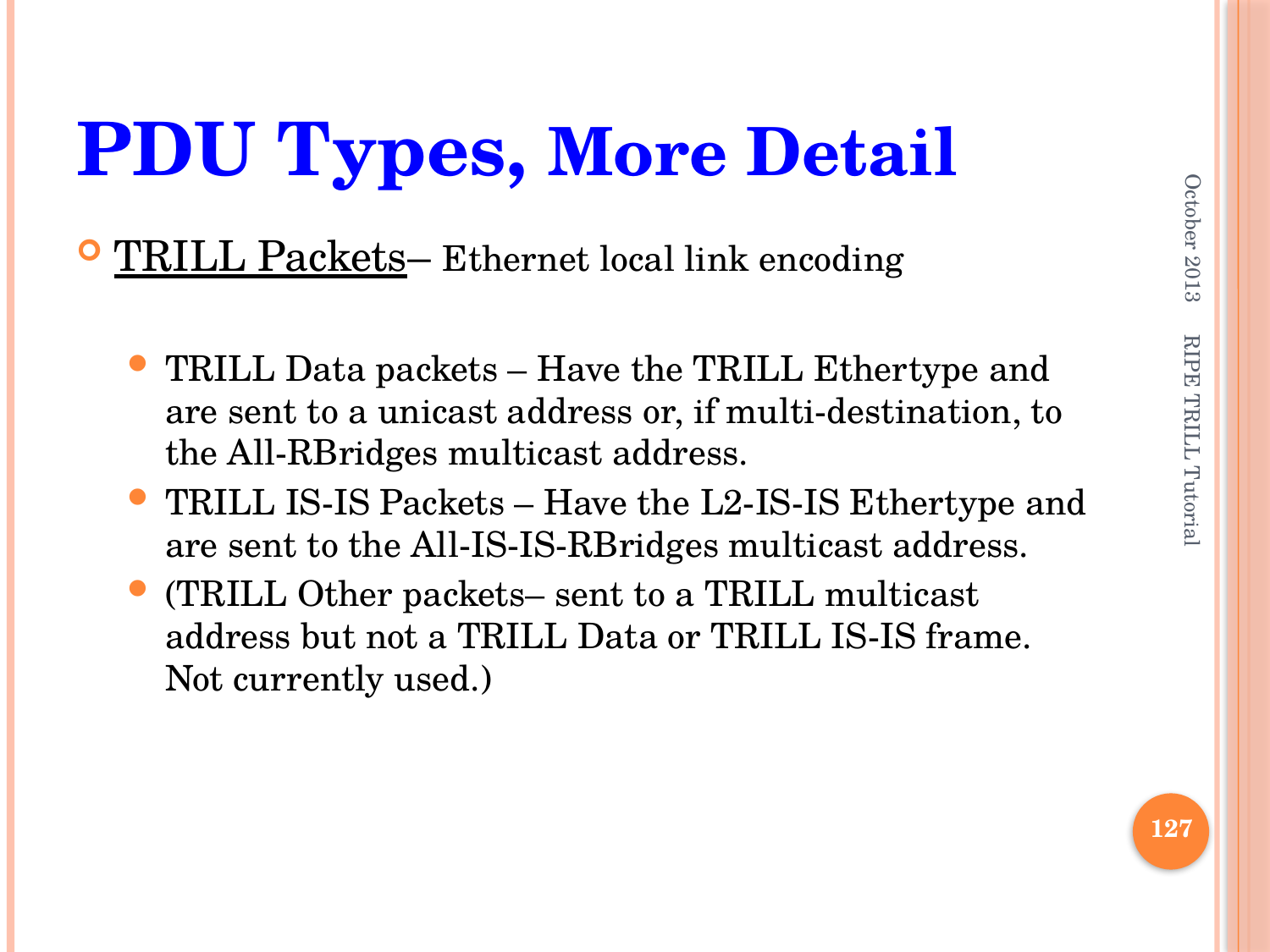

# PDU Types, More Detail
October 2013
TRILL Packets– Ethernet local link encoding

TRILL Data packets – Have the TRILL Ethertype and are sent to a unicast address or, if multi-destination, to the All-RBridges multicast address.
TRILL IS-IS Packets – Have the L2-IS-IS Ethertype and are sent to the All-IS-IS-RBridges multicast address.
(TRILL Other packets– sent to a TRILL multicast address but not a TRILL Data or TRILL IS-IS frame. Not currently used.)
RIPE TRILL Tutorial
127